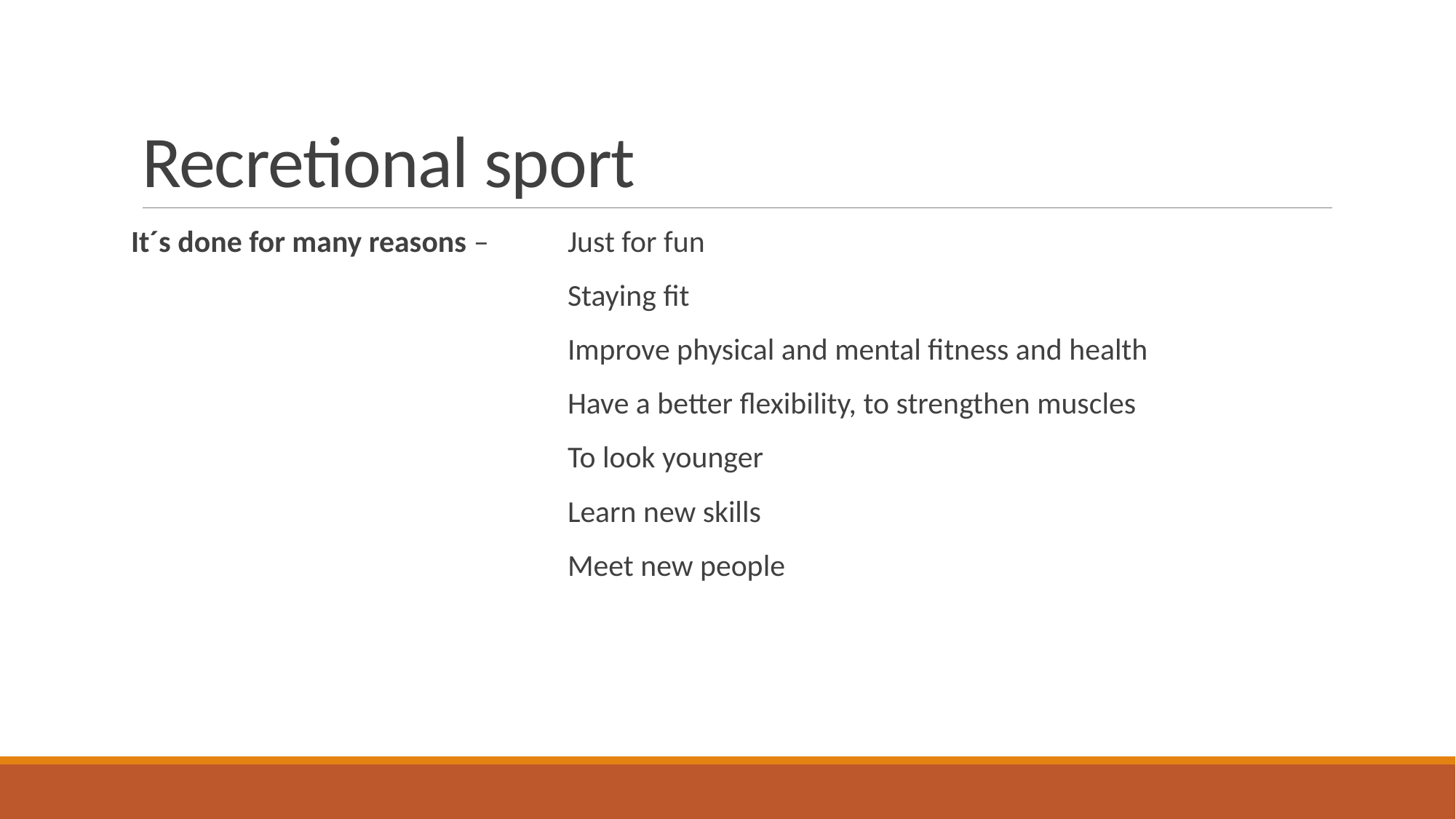

# Recretional sport
It´s done for many reasons – 	Just for fun
				Staying fit
				Improve physical and mental fitness and health
				Have a better flexibility, to strengthen muscles
				To look younger
				Learn new skills
				Meet new people